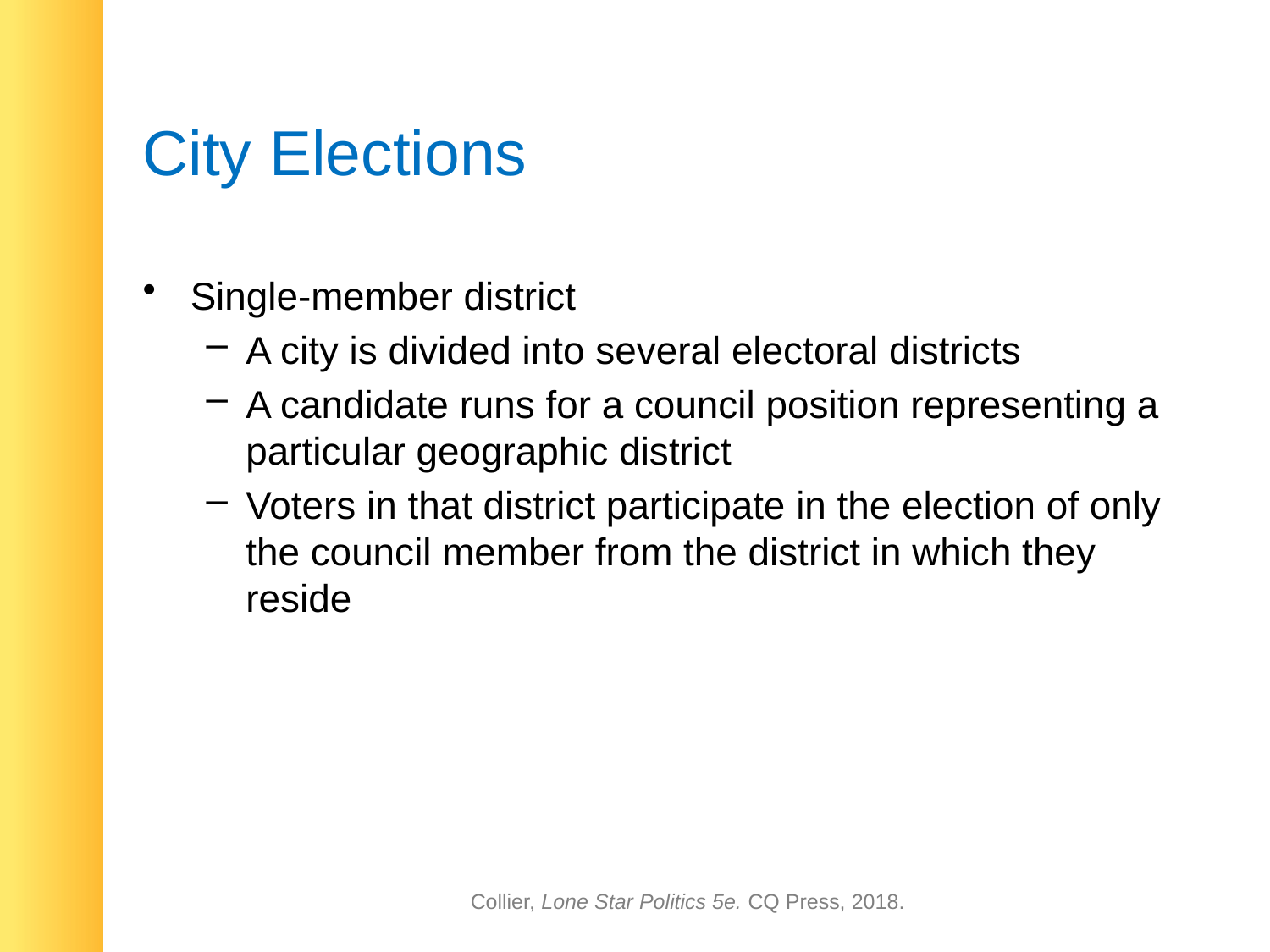

# City Elections
Single-member district
A city is divided into several electoral districts
A candidate runs for a council position representing a particular geographic district
Voters in that district participate in the election of only the council member from the district in which they reside
Collier, Lone Star Politics 5e. CQ Press, 2018.